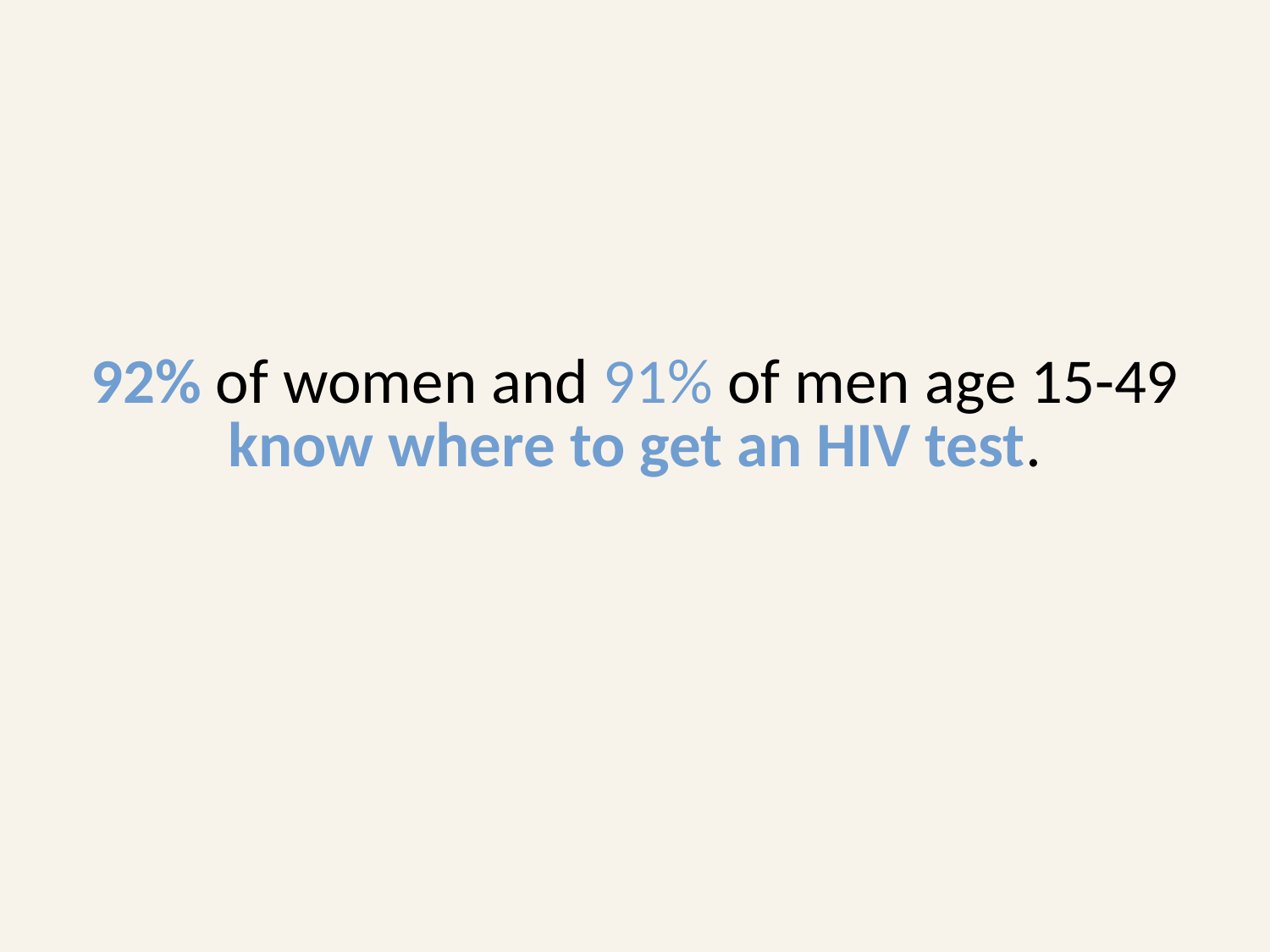

92% of women and 91% of men age 15-49 know where to get an HIV test.